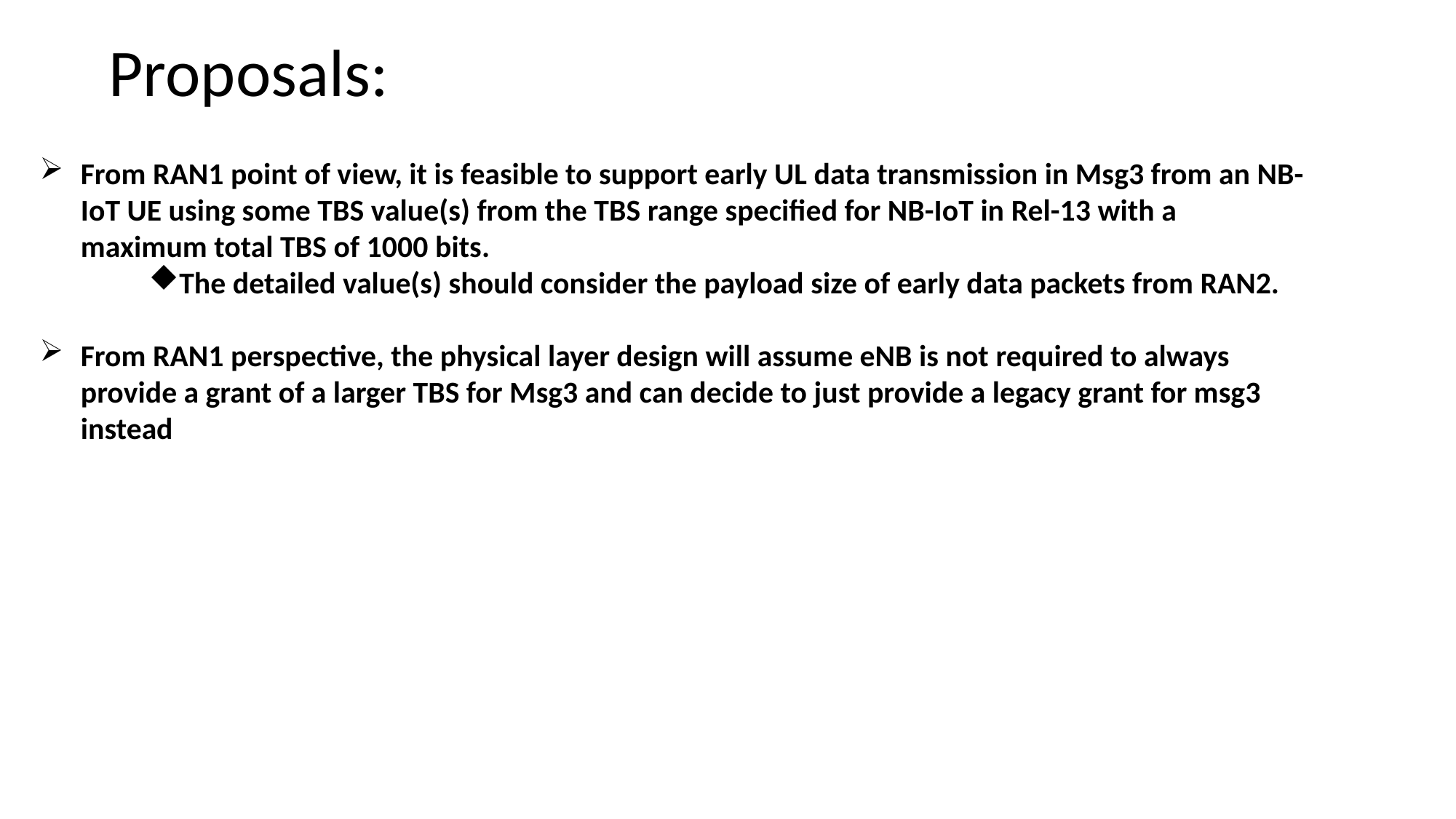

Proposals:
From RAN1 point of view, it is feasible to support early UL data transmission in Msg3 from an NB-IoT UE using some TBS value(s) from the TBS range specified for NB-IoT in Rel-13 with a maximum total TBS of 1000 bits.
The detailed value(s) should consider the payload size of early data packets from RAN2.

From RAN1 perspective, the physical layer design will assume eNB is not required to always provide a grant of a larger TBS for Msg3 and can decide to just provide a legacy grant for msg3 instead